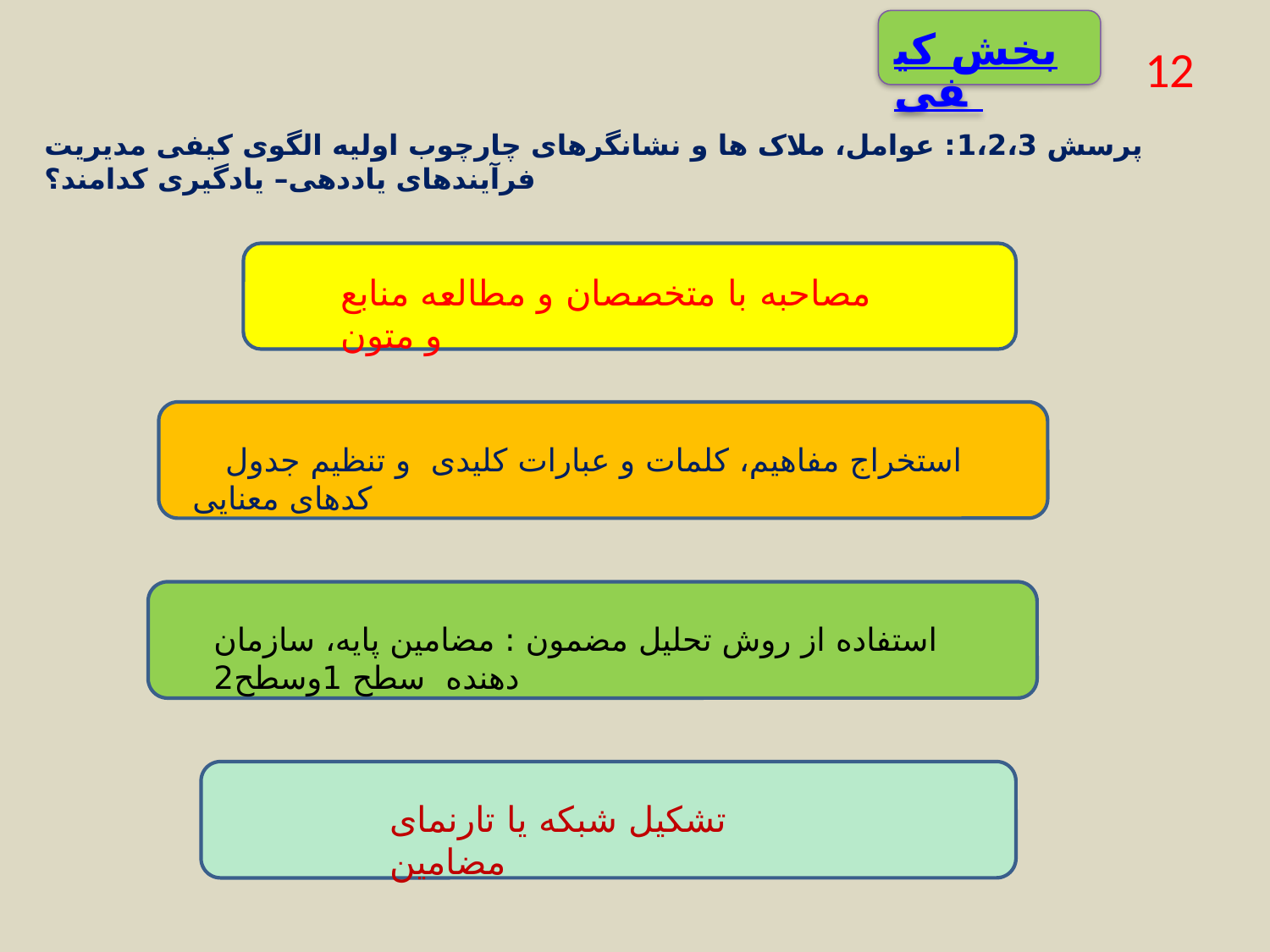

بخش کیفی
12

پرسش 1،2،3: عوامل، ملاک ها و نشانگرهای چارچوب اولیه الگوی کیفی مدیریت فرآیندهای یاددهی– یادگیری کدامند؟

مصاحبه با متخصصان و مطالعه منابع  و متون

    استخراج مفاهیم، کلمات و عبارات کلیدی  و تنظیم جدول کدهای معنایی

استفاده از روش تحلیل مضمون : مضامین پایه، سازمان دهنده  سطح 1وسطح2

تشکیل شبکه یا تارنمای مضامین